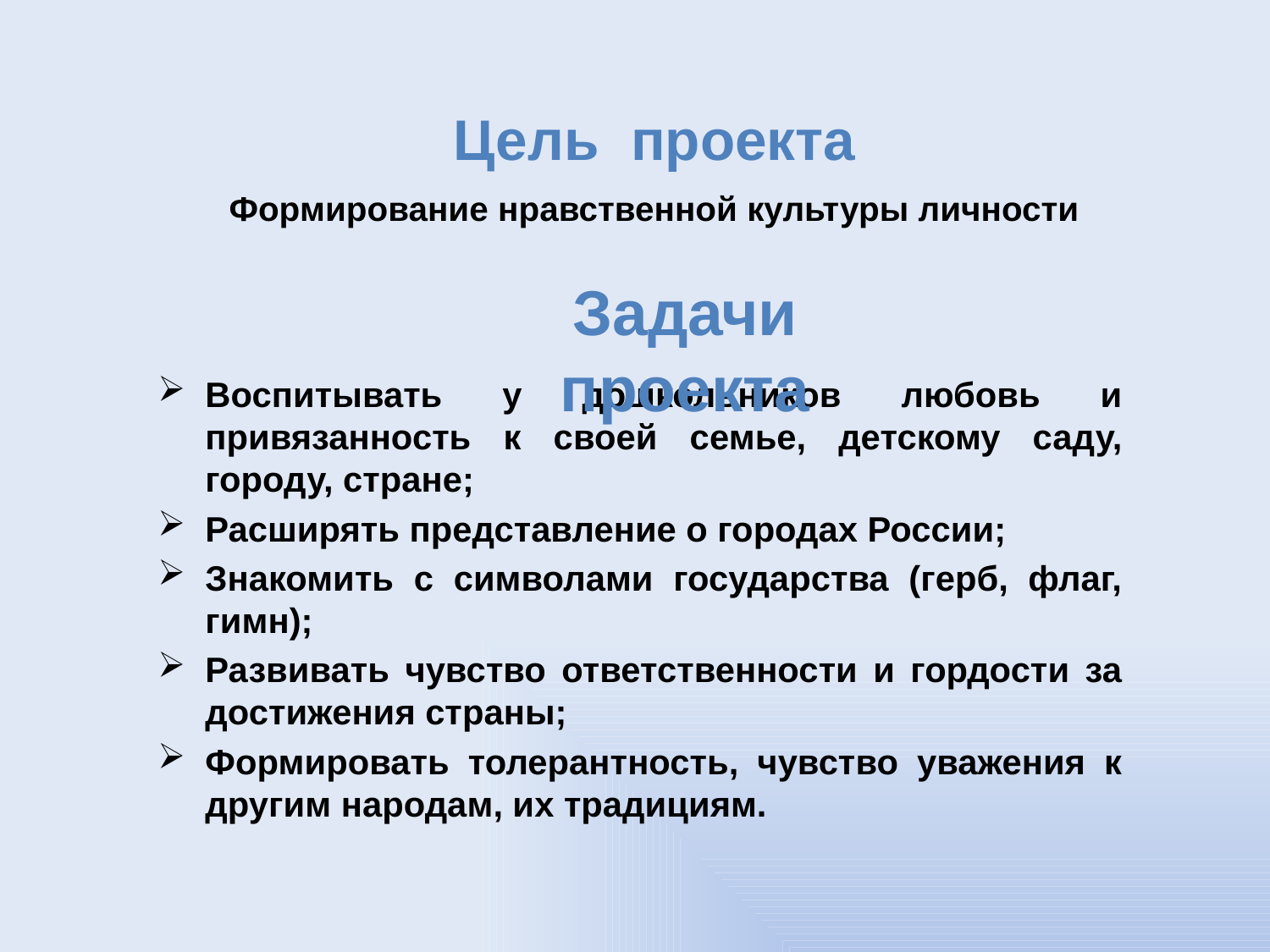

# Цель  проекта Формирование нравственной культуры личности
Задачи проекта
Воспитывать у дошкольников любовь и привязанность к своей семье, детскому саду, городу, стране;
Расширять представление о городах России;
Знакомить с символами государства (герб, флаг, гимн);
Развивать чувство ответственности и гордости за достижения страны;
Формировать толерантность, чувство уважения к другим народам, их традициям.